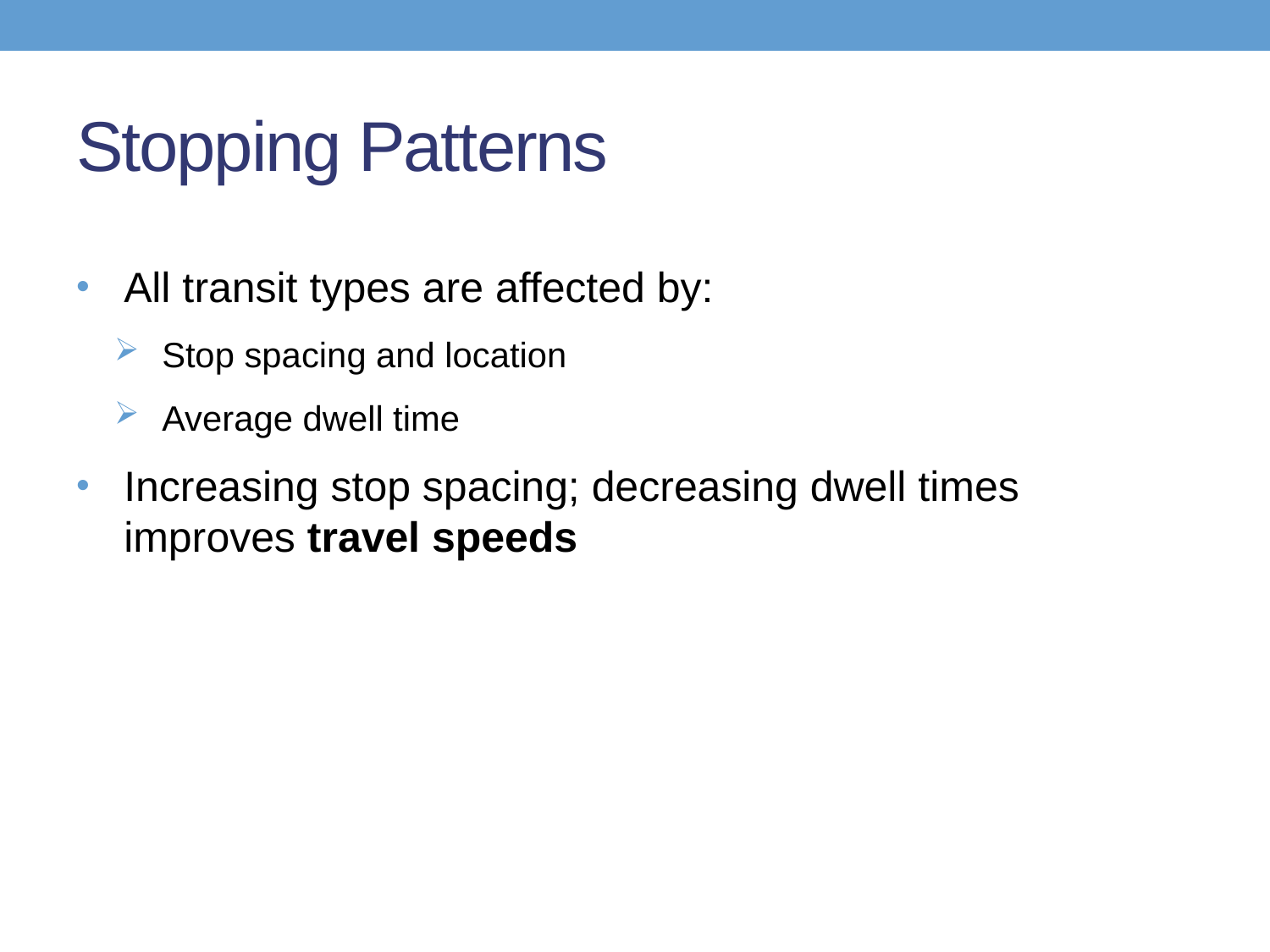

# Stopping Patterns
All transit types are affected by:
Stop spacing and location
Average dwell time
Increasing stop spacing; decreasing dwell times improves travel speeds